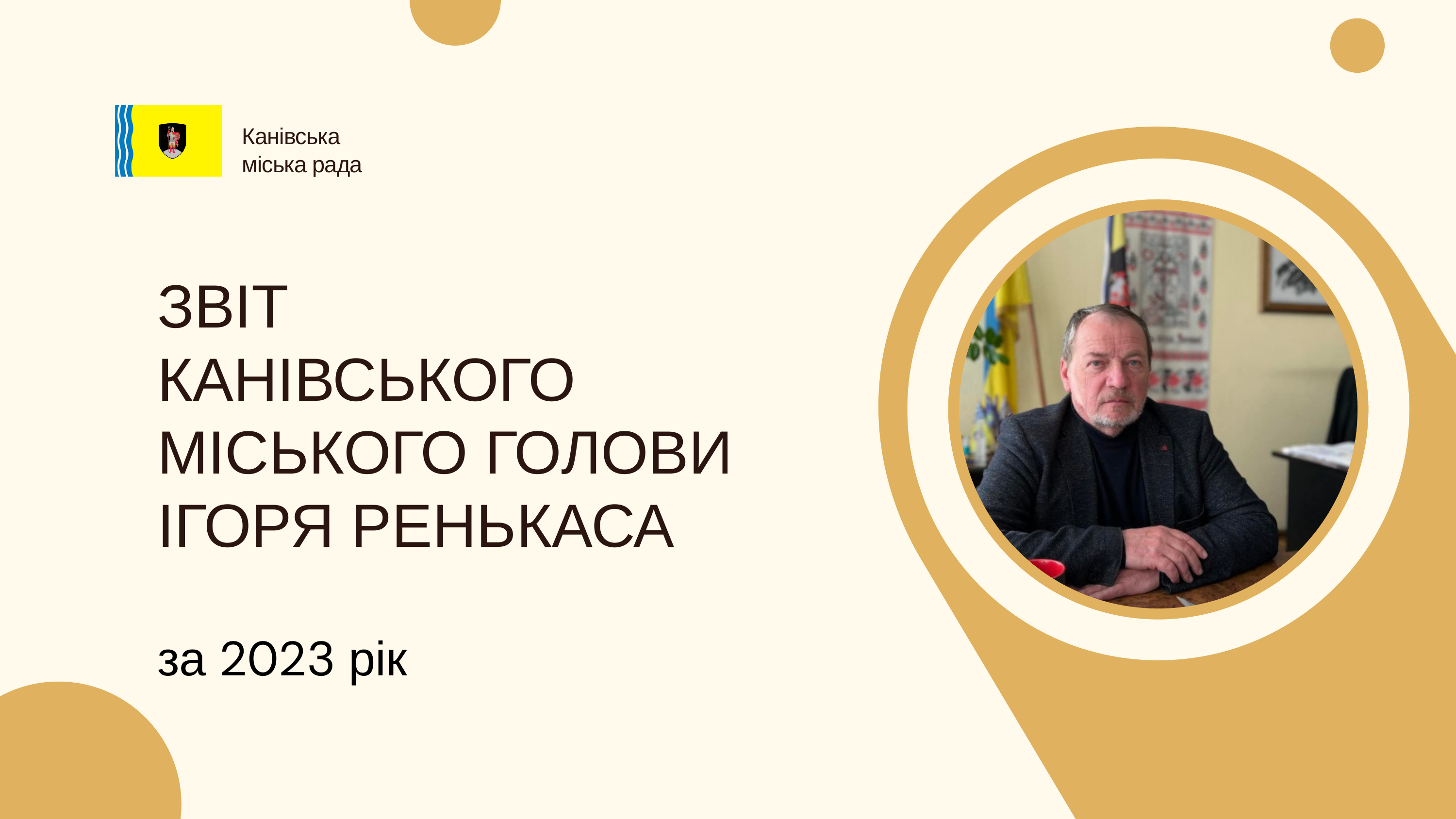

Канівська міська рада

ЗВІТ
КАНІВСЬКОГО МІСЬКОГО ГОЛОВИ ІГОРЯ РЕНЬКАСА
за 2023 рік